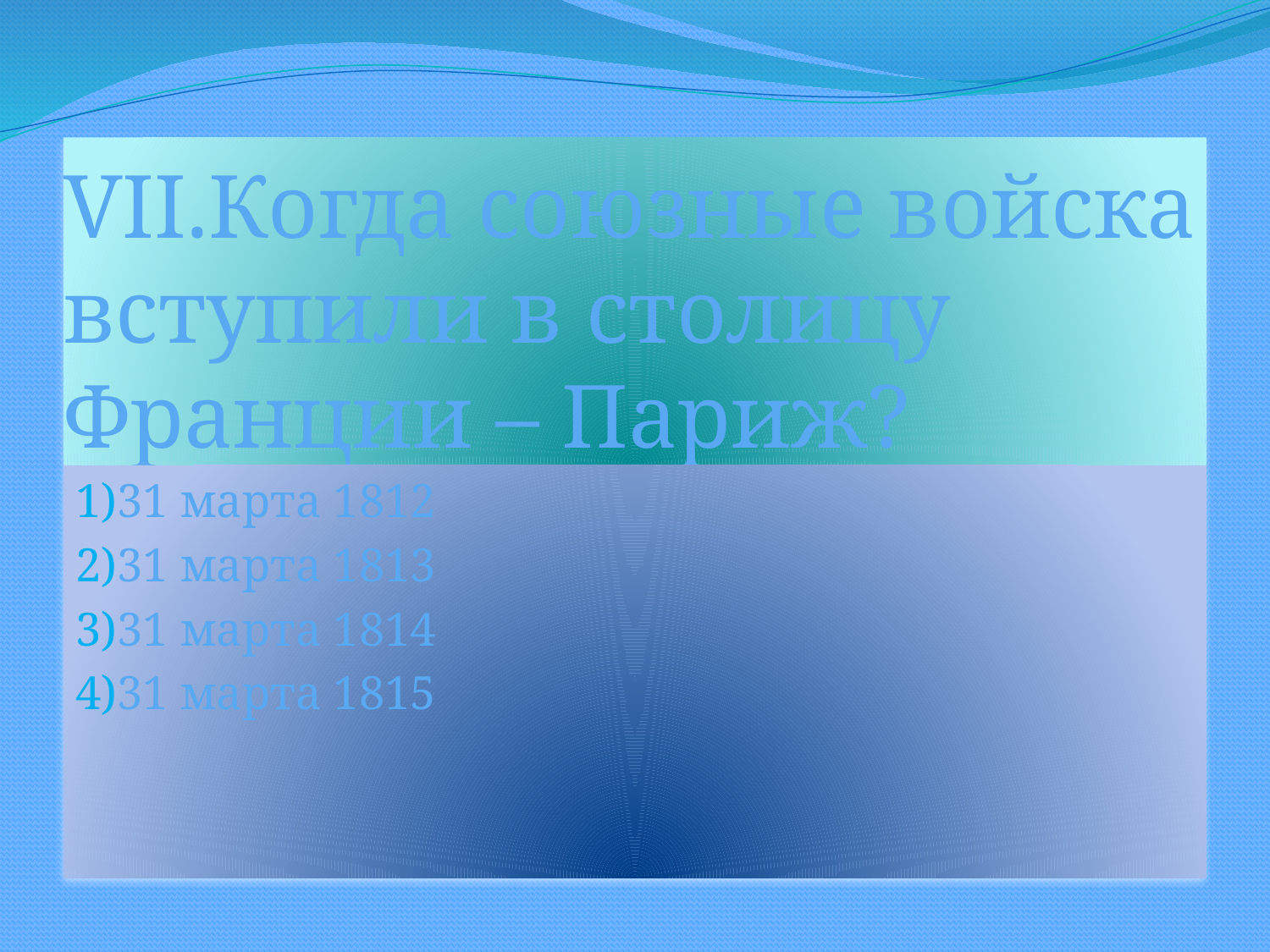

# VII.Когда союзные войска вступили в столицу Франции – Париж?
1)31 марта 1812
2)31 марта 1813
3)31 марта 1814
4)31 марта 1815